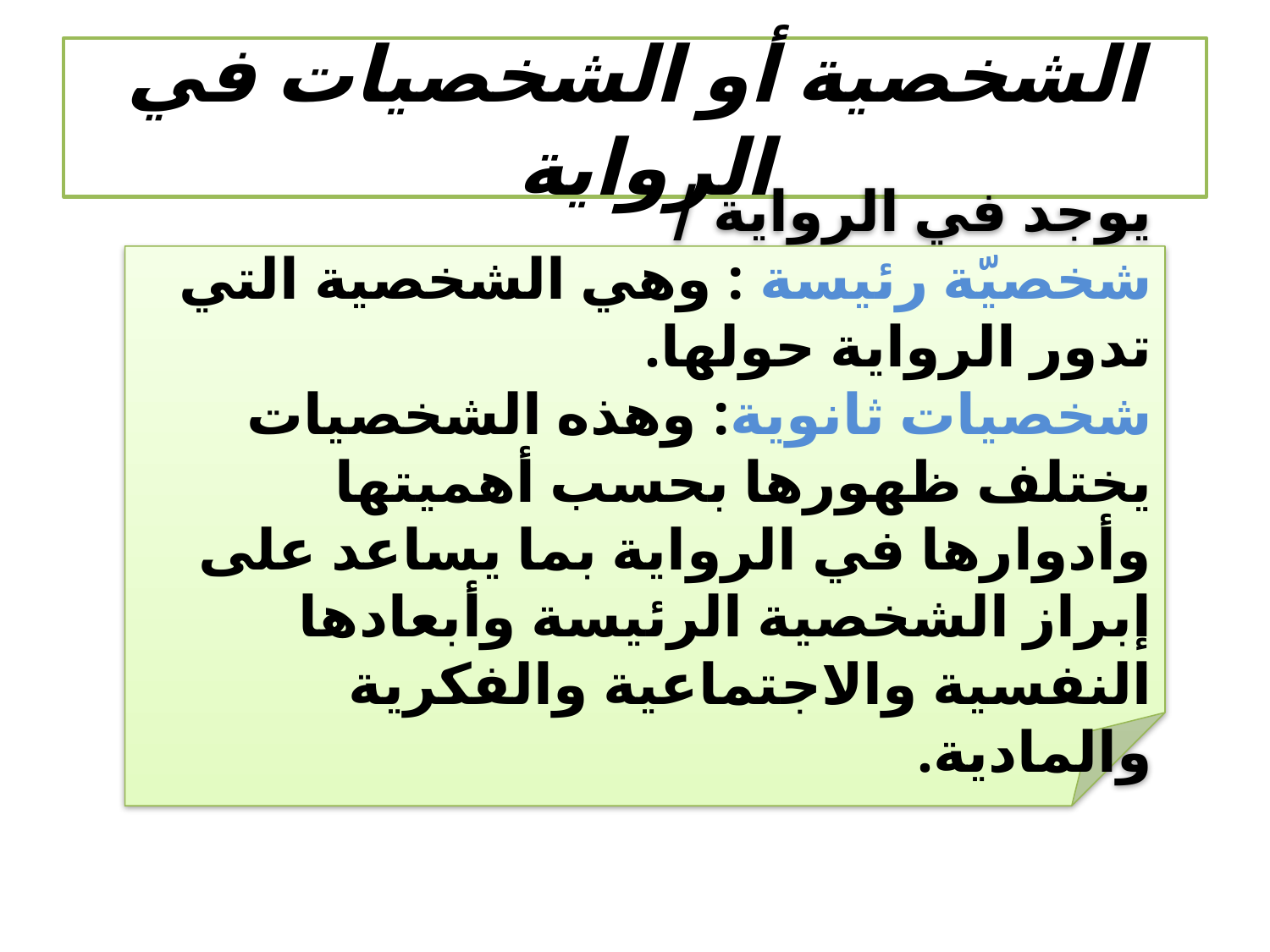

# الشخصية أو الشخصيات في الرواية

يوجد في الرواية /
شخصيّة رئيسة : وهي الشخصية التي تدور الرواية حولها.
شخصيات ثانوية: وهذه الشخصيات يختلف ظهورها بحسب أهميتها وأدوارها في الرواية بما يساعد على إبراز الشخصية الرئيسة وأبعادها النفسية والاجتماعية والفكرية والمادية.